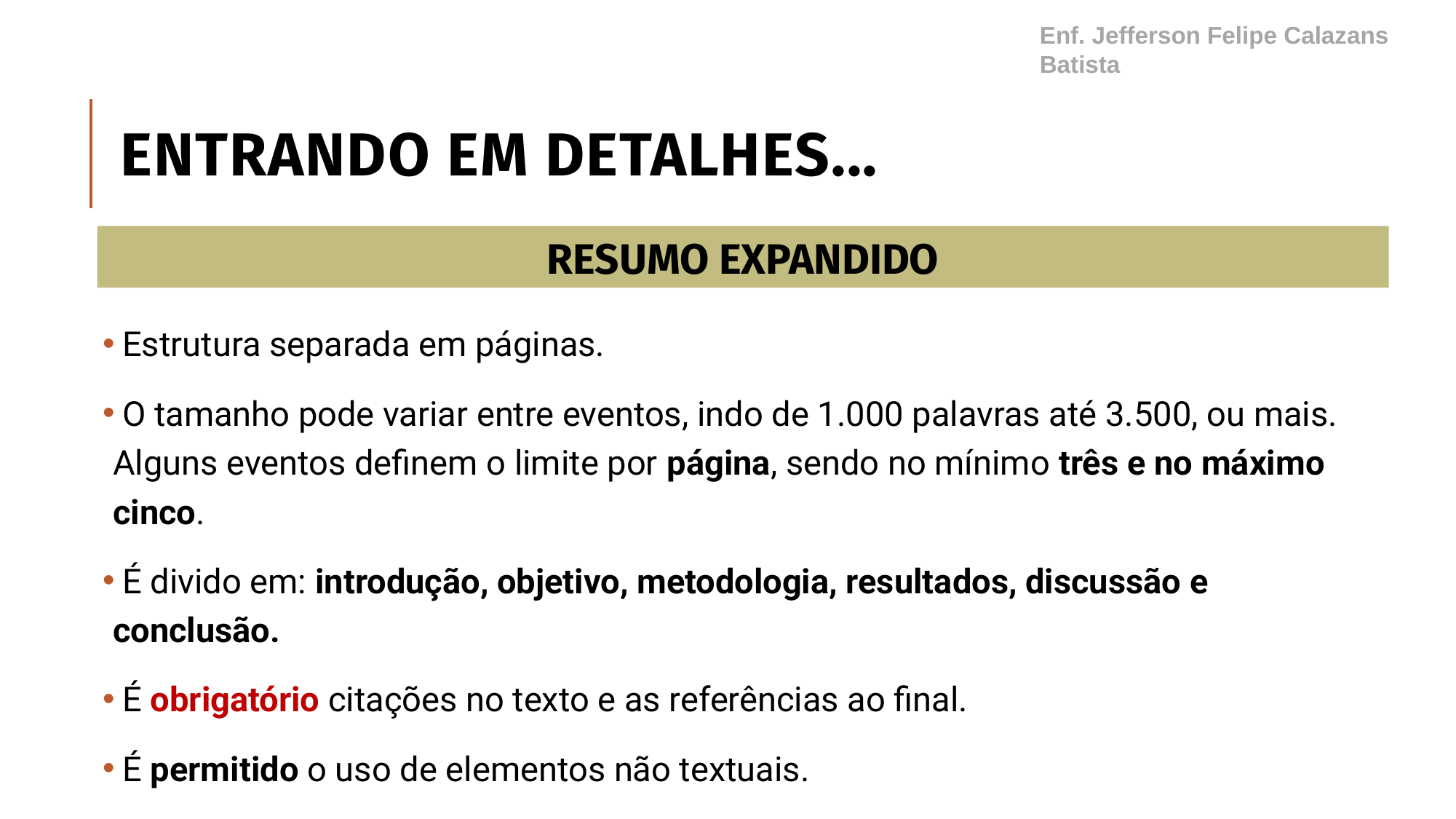

Enf. Jefferson Felipe Calazans Batista
# Entrando em detalhes...
RESUMO EXPANDIDO
 Estrutura separada em páginas.
 O tamanho pode variar entre eventos, indo de 1.000 palavras até 3.500, ou mais. Alguns eventos definem o limite por página, sendo no mínimo três e no máximo cinco.
 É divido em: introdução, objetivo, metodologia, resultados, discussão e conclusão.
 É obrigatório citações no texto e as referências ao final.
 É permitido o uso de elementos não textuais.